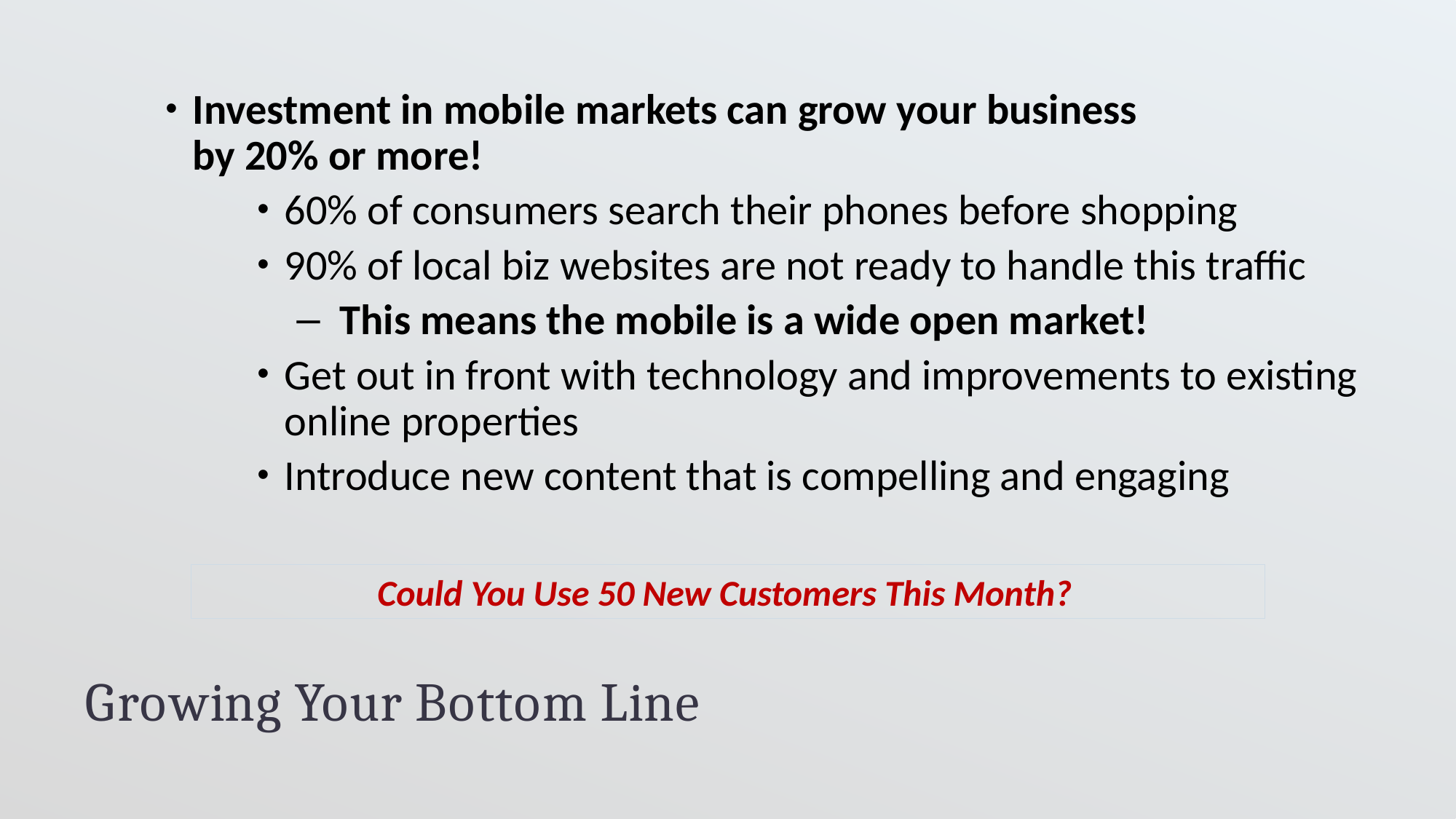

Investment in mobile markets can grow your business
by 20% or more!
60% of consumers search their phones before shopping
90% of local biz websites are not ready to handle this traffic
 This means the mobile is a wide open market!
Get out in front with technology and improvements to existing
online properties
Introduce new content that is compelling and engaging
Could You Use 50 New Customers This Month?
# Growing Your Bottom Line